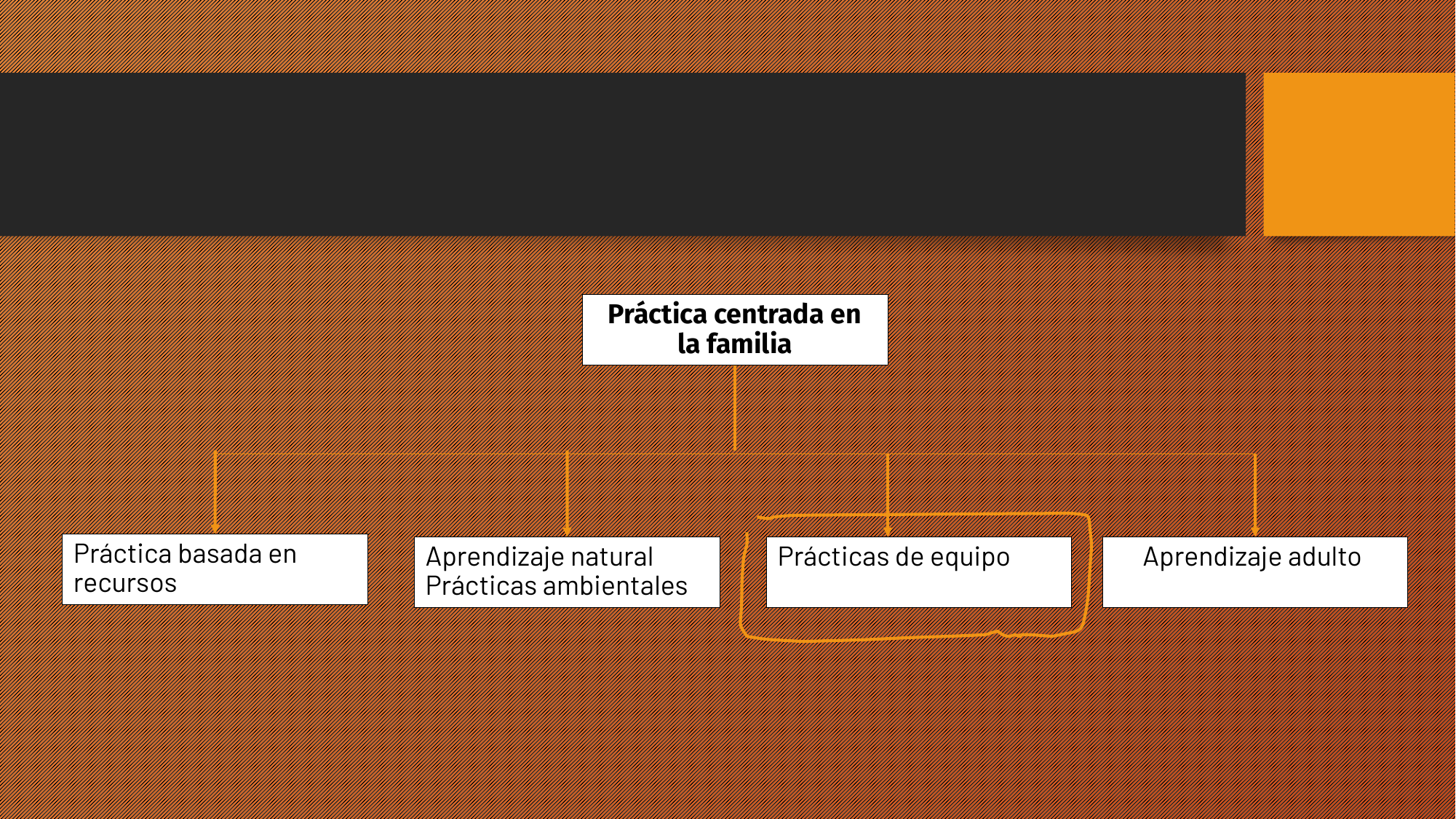

#
Práctica centrada en la familia

Práctica basada en recursos
Aprendizaje natural Prácticas ambientales
Prácticas de equipo
Aprendizaje adulto